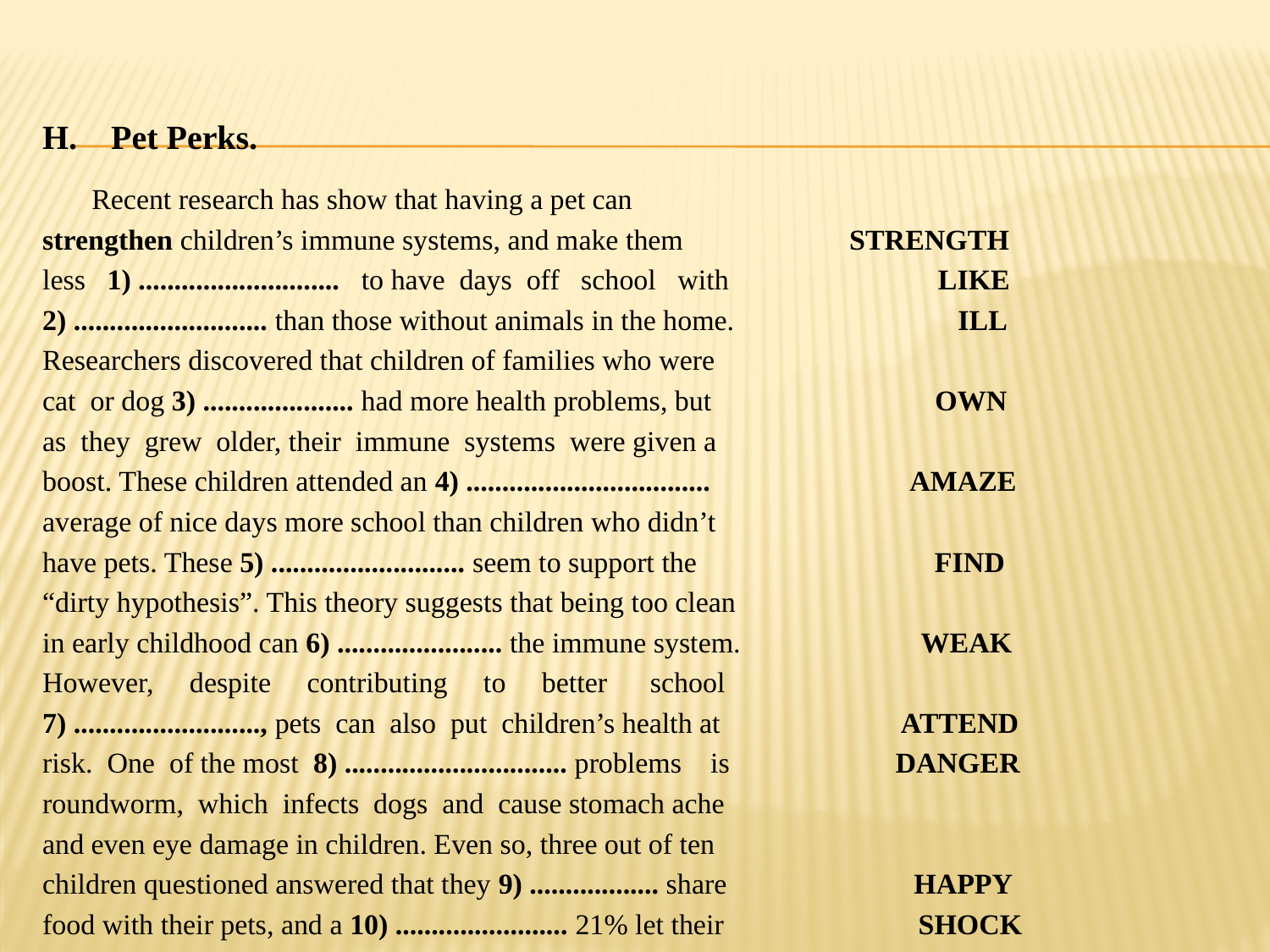

H.    Pet Perks.

              Recent research has show that having a pet can
strengthen children’s immune systems, and make them                       STRENGTH
less   1) ............................   to have  days  off   school   with                             LIKE
2) ........................... than those without animals in the home.                               ILL
Researchers discovered that children of families who were
cat  or dog 3) ..................... had more health problems, but                               OWN
as  they  grew  older, their  immune  systems  were given a
boost. These children attended an 4) ..................................                            AMAZE
average of nice days more school than children who didn’t
have pets. These 5) ........................... seem to support the                                 FIND
“dirty hypothesis”. This theory suggests that being too clean
in early childhood can 6) ....................... the immune system.                         WEAK
However,     despite     contributing     to     better      school
7) .........................., pets  can  also  put  children’s health at                         ATTEND
risk.  One  of the most  8) ............................... problems    is                       DANGER
roundworm,  which  infects  dogs  and  cause stomach ache
and even eye damage in children. Even so, three out of ten
children questioned answered that they 9) .................. share                          HAPPY
food with their pets, and a 10) ........................ 21% let their                           SHOCK
pets lick their fingers!